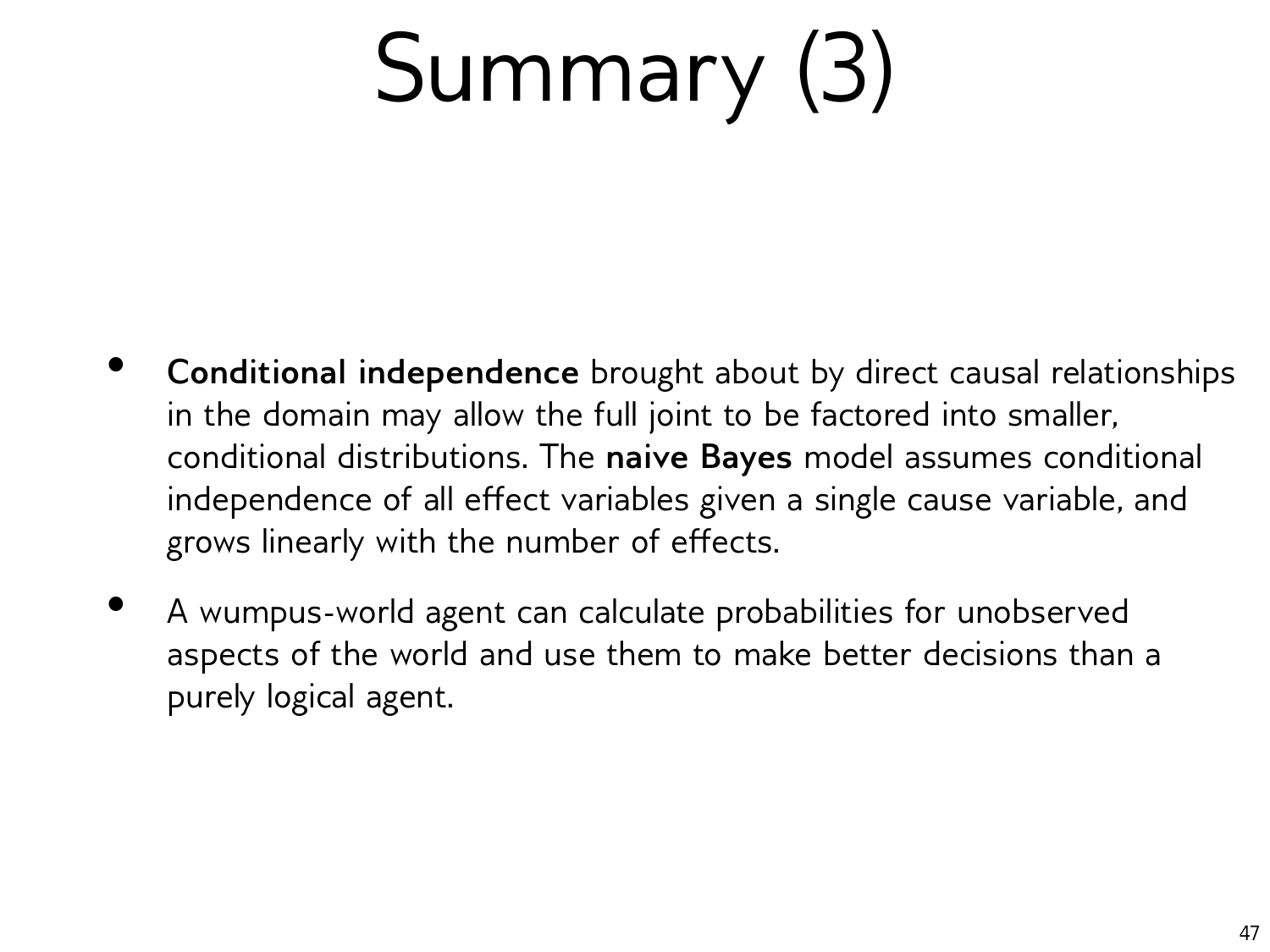

# Summary (3)
Conditional independence brought about by direct causal relationships in the domain may allow the full joint to be factored into smaller, conditional distributions. The naive Bayes model assumes conditional independence of all effect variables given a single cause variable, and grows linearly with the number of effects.
A wumpus-world agent can calculate probabilities for unobserved aspects of the world and use them to make better decisions than a purely logical agent.
47